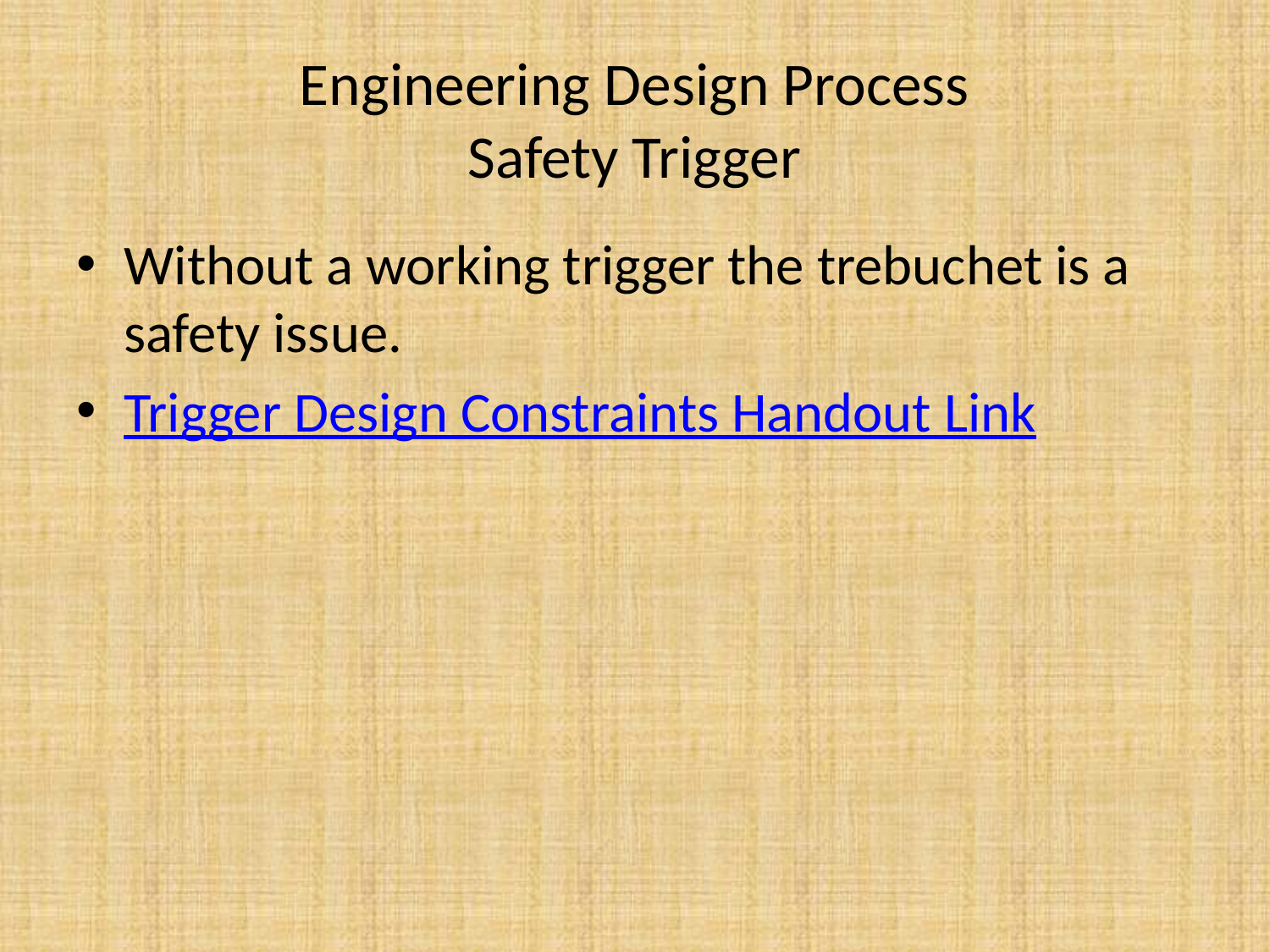

# Engineering Design Process Safety Trigger
Without a working trigger the trebuchet is a safety issue.
Trigger Design Constraints Handout Link